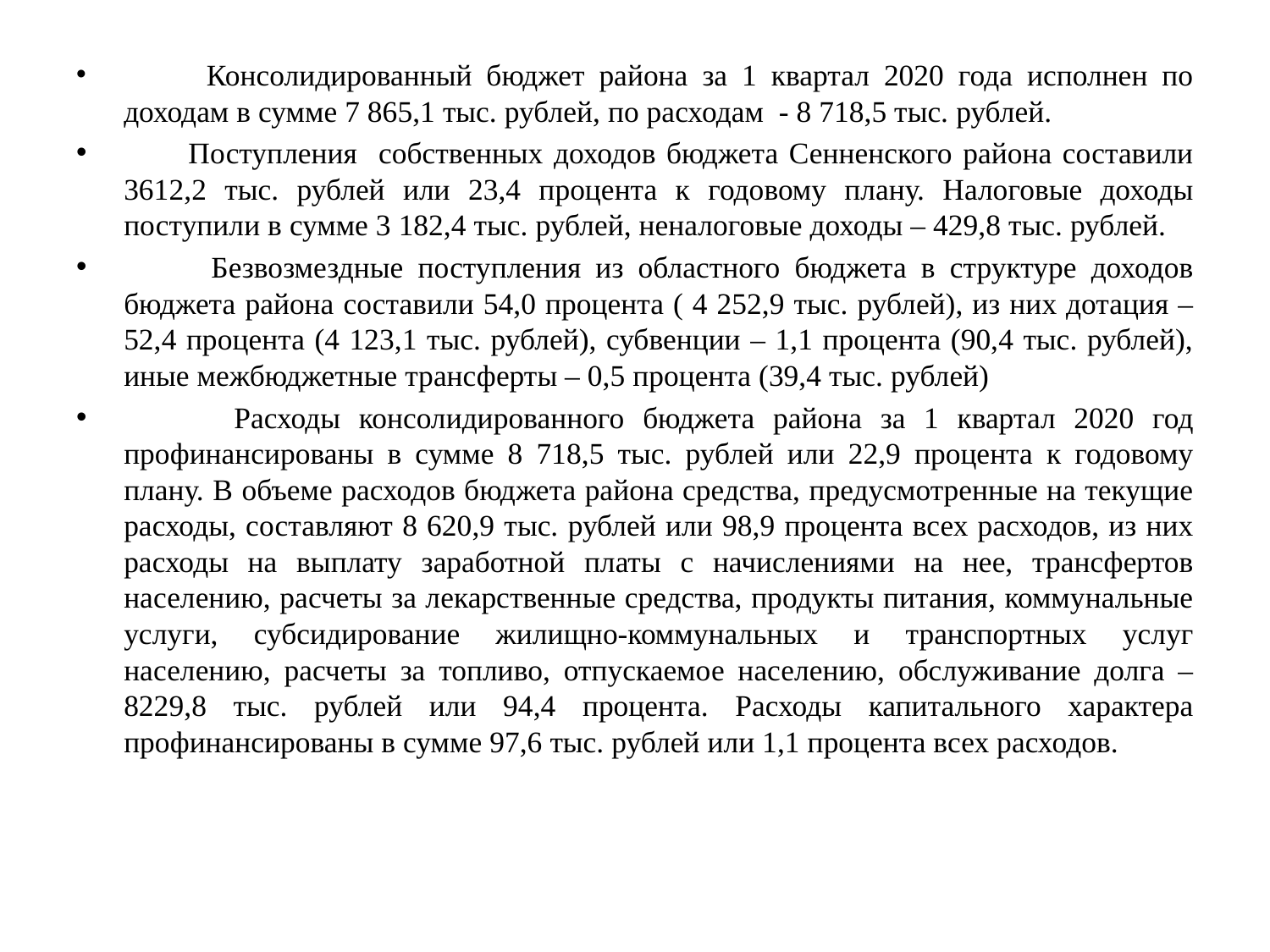

Консолидированный бюджет района за 1 квартал 2020 года исполнен по доходам в сумме 7 865,1 тыс. рублей, по расходам  - 8 718,5 тыс. рублей.
      Поступления  собственных доходов бюджета Сенненского района составили 3612,2 тыс. рублей или 23,4 процента к годовому плану. Налоговые доходы поступили в сумме 3 182,4 тыс. рублей, неналоговые доходы – 429,8 тыс. рублей.
      Безвозмездные поступления из областного бюджета в структуре доходов бюджета района составили 54,0 процента ( 4 252,9 тыс. рублей), из них дотация – 52,4 процента (4 123,1 тыс. рублей), субвенции – 1,1 процента (90,4 тыс. рублей), иные межбюджетные трансферты – 0,5 процента (39,4 тыс. рублей)
      Расходы консолидированного бюджета района за 1 квартал 2020 год профинансированы в сумме 8 718,5 тыс. рублей или 22,9 процента к годовому плану. В объеме расходов бюджета района средства, предусмотренные на текущие расходы, составляют 8 620,9 тыс. рублей или 98,9 процента всех расходов, из них расходы на выплату заработной платы с начислениями на нее, трансфертов населению, расчеты за лекарственные средства, продукты питания, коммунальные услуги, субсидирование жилищно-коммунальных и транспортных услуг населению, расчеты за топливо, отпускаемое населению, обслуживание долга – 8229,8 тыс. рублей или 94,4 процента. Расходы капитального характера профинансированы в сумме 97,6 тыс. рублей или 1,1 процента всех расходов.